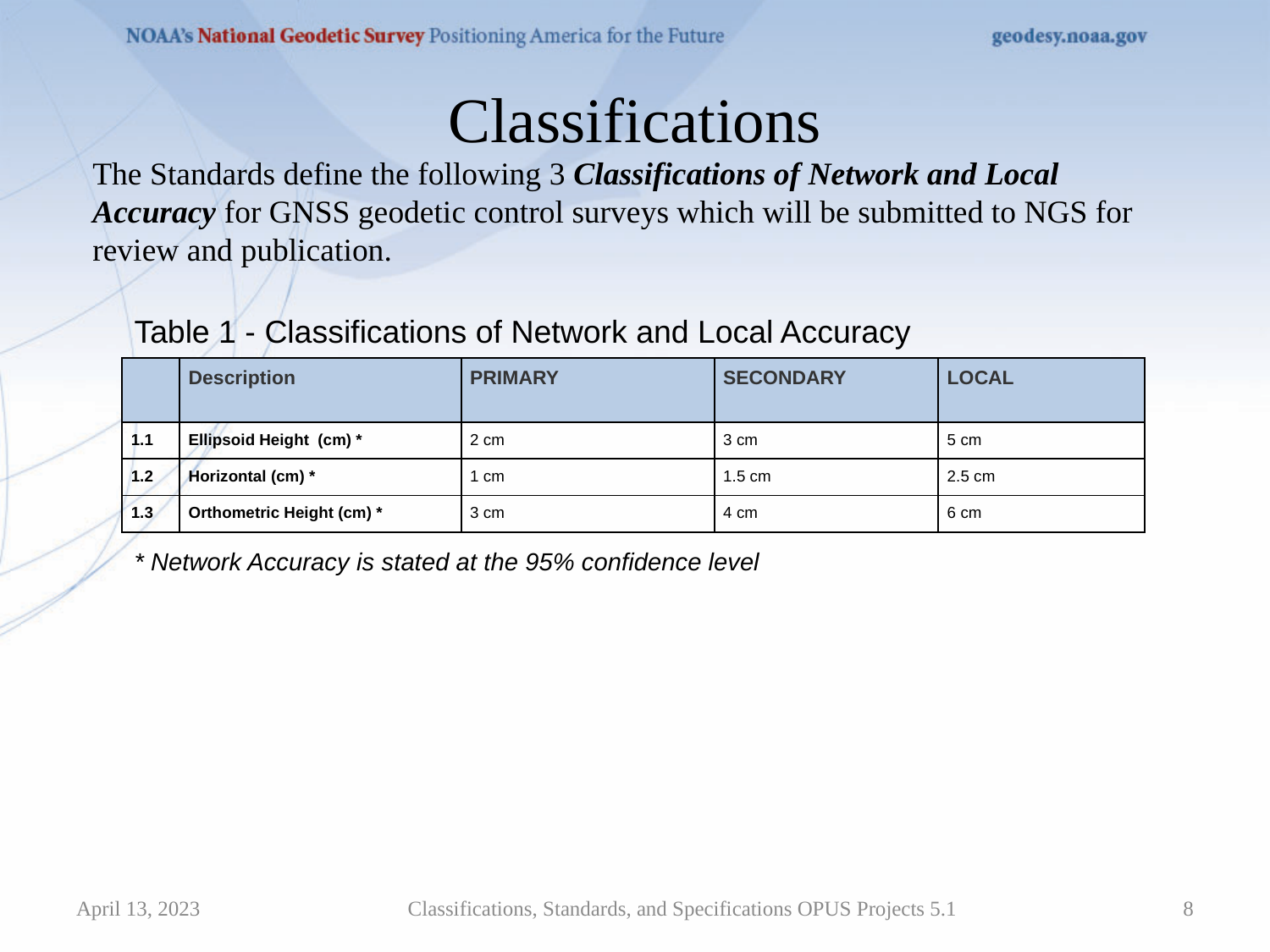

# Classifications
The Standards define the following 3 Classifications of Network and Local Accuracy for GNSS geodetic control surveys which will be submitted to NGS for review and publication.
Table 1 - Classifications of Network and Local Accuracy
|  | Description | PRIMARY | SECONDARY | LOCAL |
| --- | --- | --- | --- | --- |
| 1.1 | Ellipsoid Height  (cm) \* | 2 cm | 3 cm | 5 cm |
| 1.2 | Horizontal (cm) \* | 1 cm | 1.5 cm | 2.5 cm |
| 1.3 | Orthometric Height (cm) \* | 3 cm | 4 cm | 6 cm |
* Network Accuracy is stated at the 95% confidence level
April 13, 2023
Classifications, Standards, and Specifications OPUS Projects 5.1
8